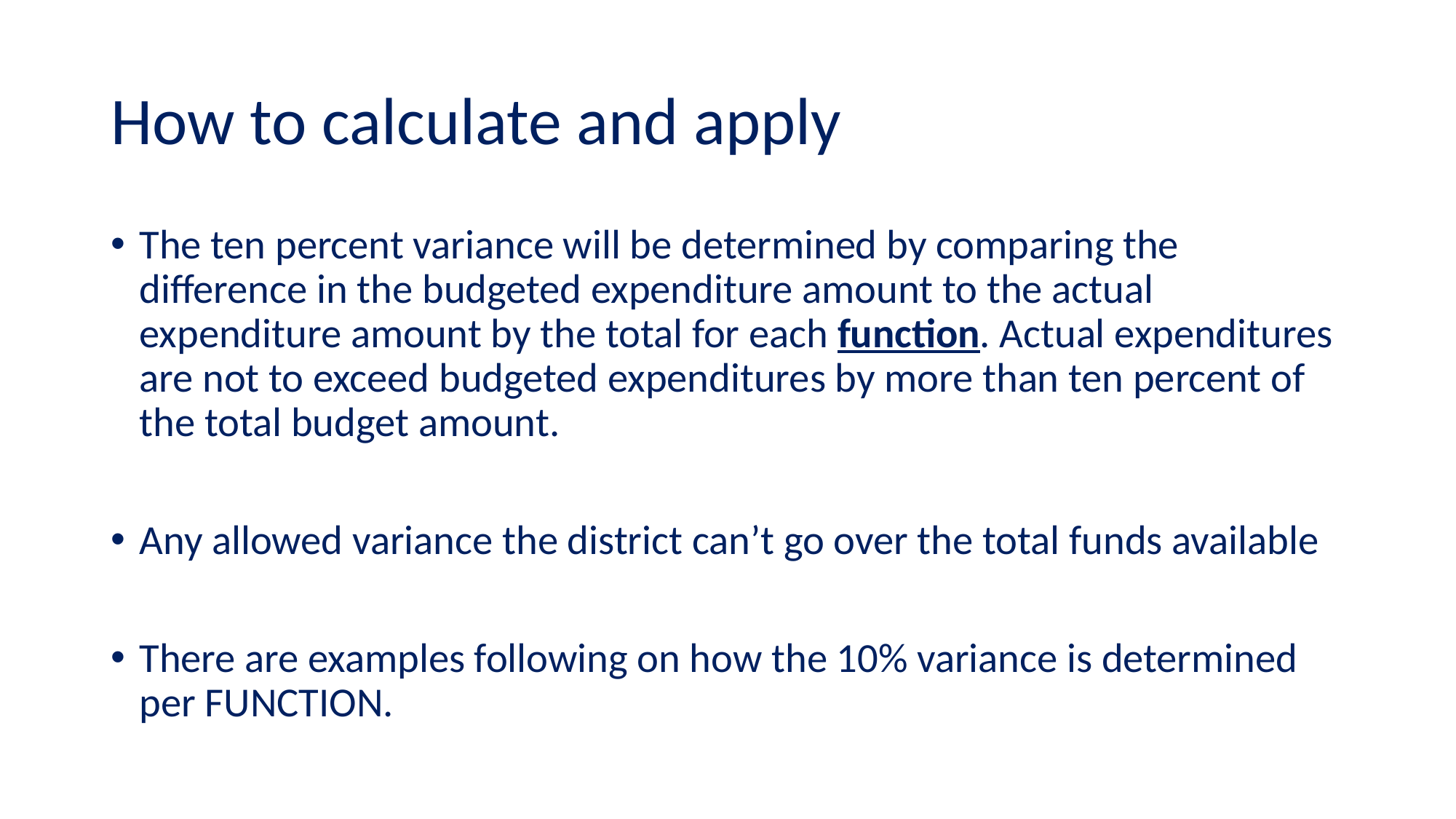

# How to calculate and apply
The ten percent variance will be determined by comparing the difference in the budgeted expenditure amount to the actual expenditure amount by the total for each function. Actual expenditures are not to exceed budgeted expenditures by more than ten percent of the total budget amount.

Any allowed variance the district can’t go over the total funds available

There are examples following on how the 10% variance is determined per FUNCTION.